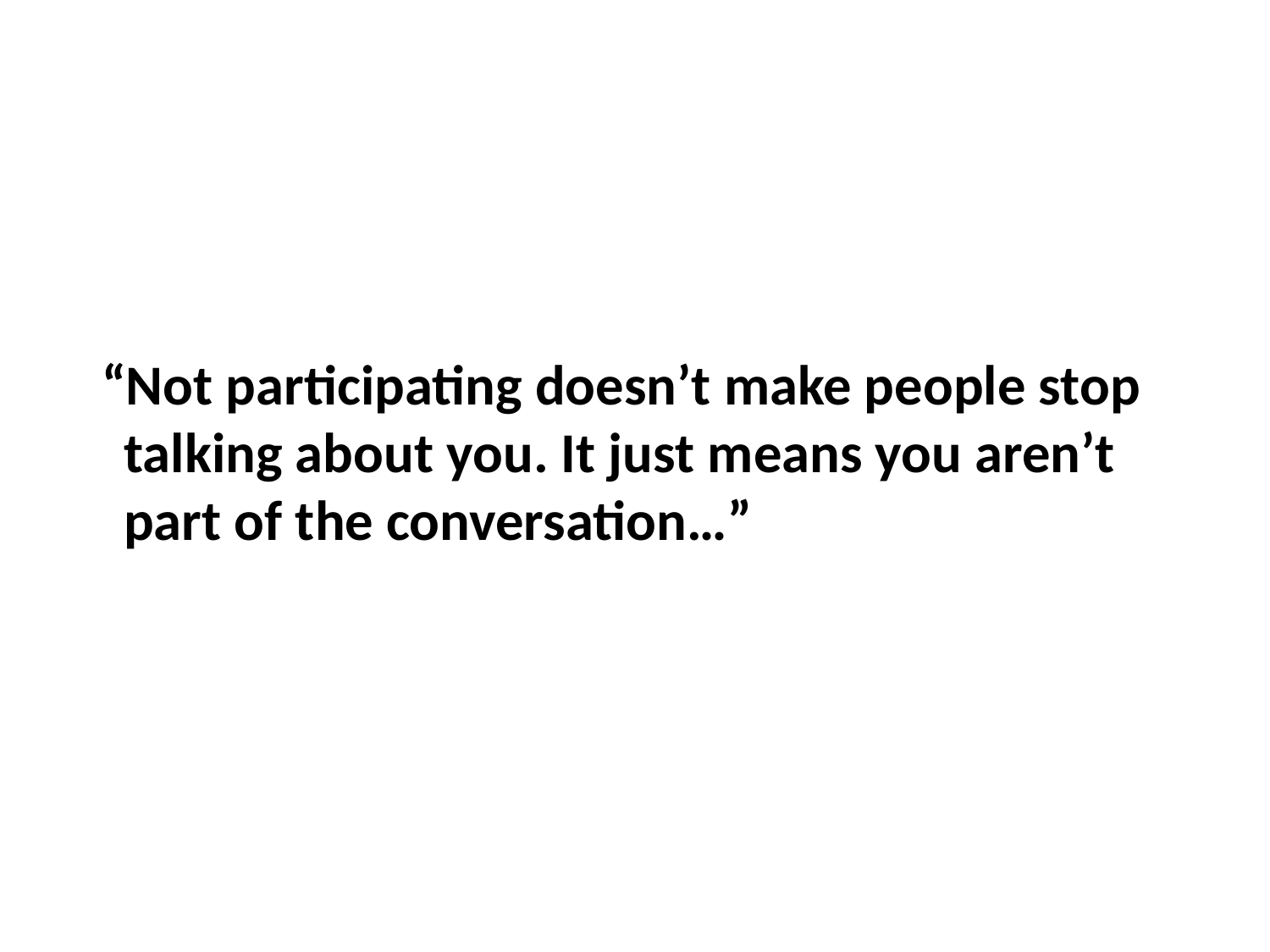

“Not participating doesn’t make people stop talking about you. It just means you aren’t part of the conversation…”